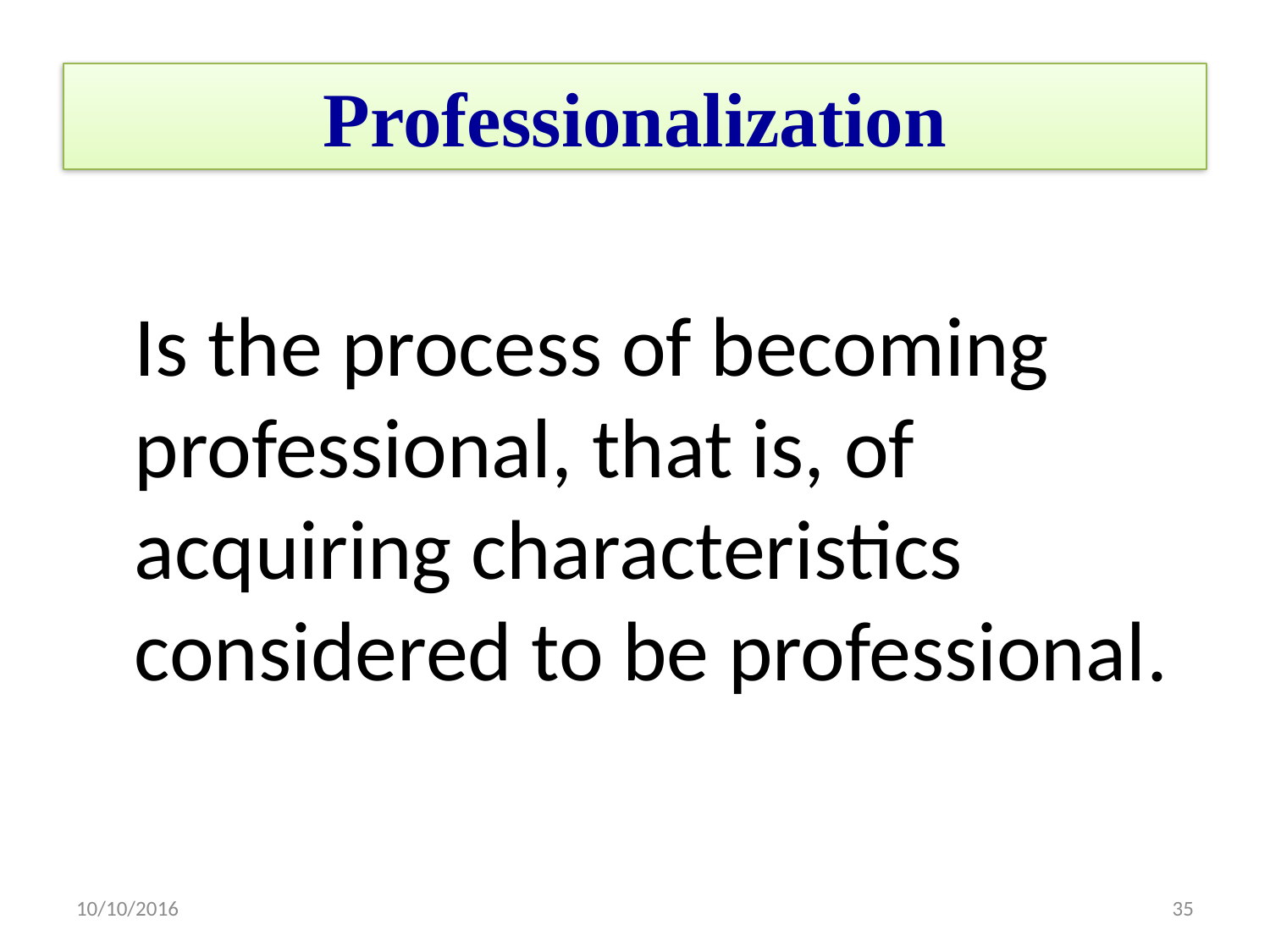

# Professionalization
	Is the process of becoming professional, that is, of acquiring characteristics considered to be professional.

10/10/2016
35